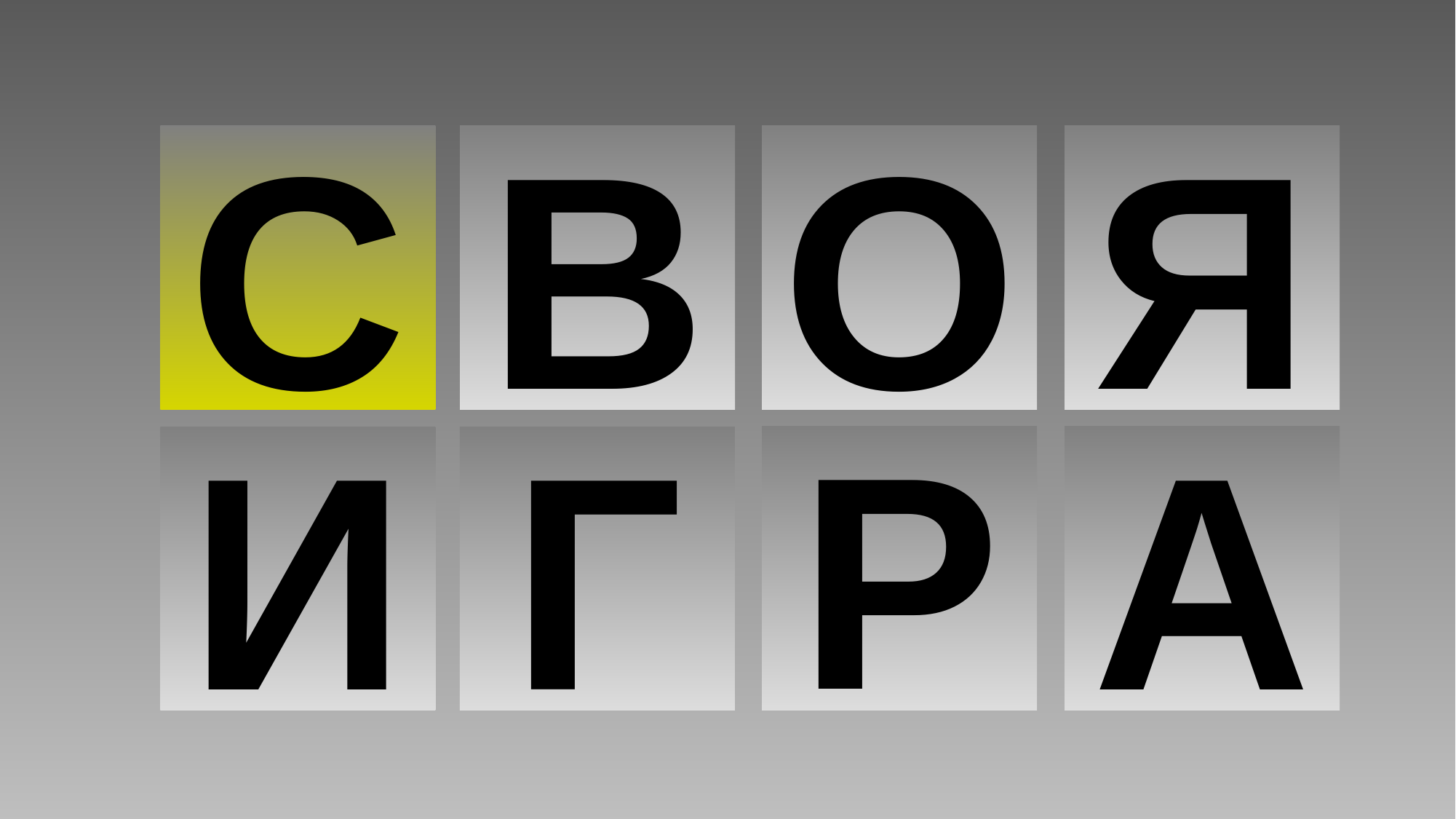

С
В
О
Я
Р
А
И
Г